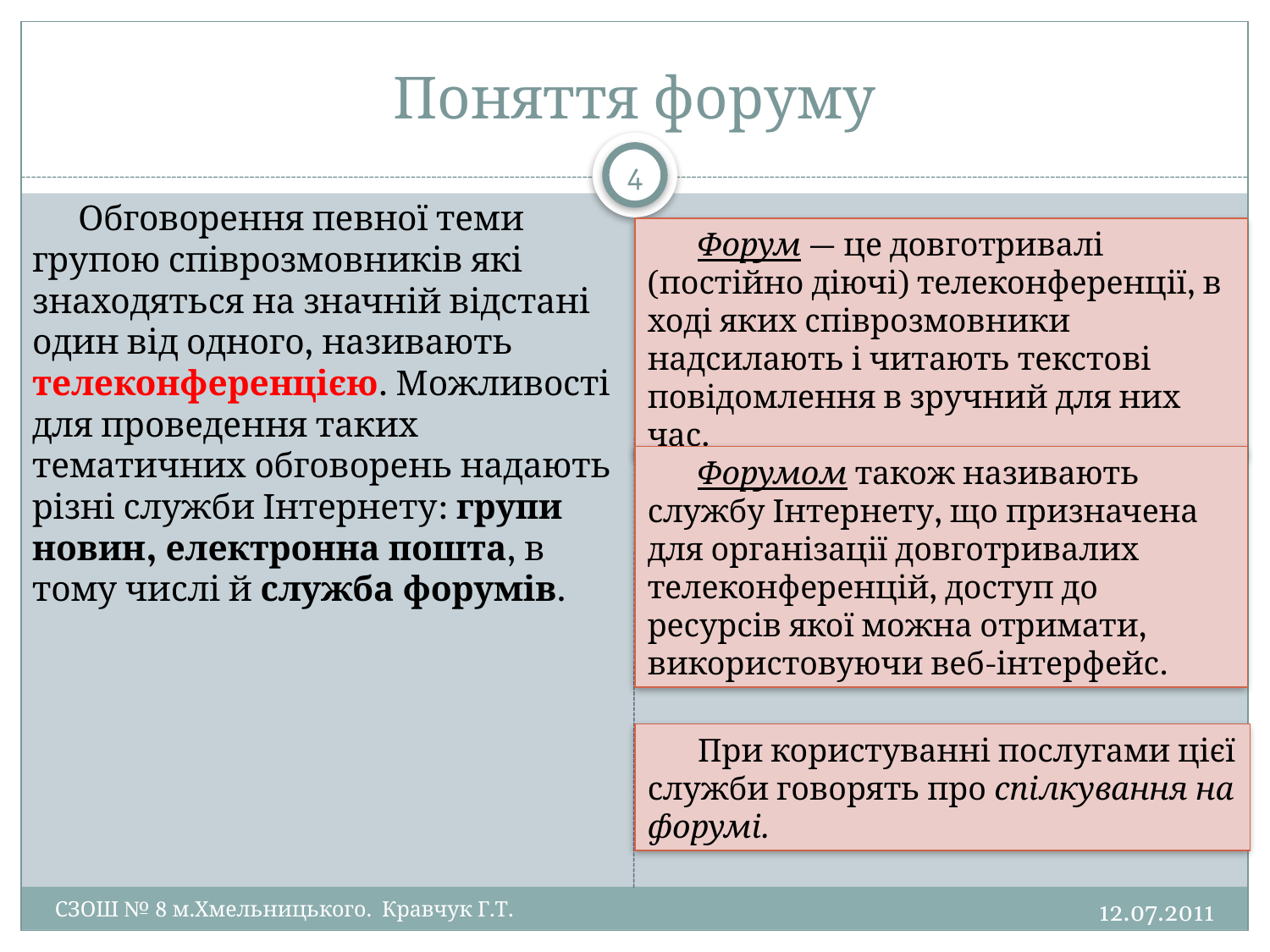

# Поняття форуму
4
Обговорення певної теми групою співрозмовників які знаходяться на значній відстані один від одного, називають телеконференцією. Можливості для проведення таких тематичних обговорень надають різні служби Інтернету: групи новин, електронна пошта, в тому числі й служба форумів.
Форум — це довготривалі (постійно діючі) телеконференції, в ході яких співрозмовники надсилають і читають текстові повідомлення в зручний для них час.
Форумом також називають службу Інтернету, що призначена для організації довготривалих телеконференцій, доступ до ресурсів якої можна отримати, використовуючи веб-інтерфейс.
При користуванні послугами цієї служби говорять про спілкування на форумі.
12.07.2011
СЗОШ № 8 м.Хмельницького.  Кравчук Г.Т.